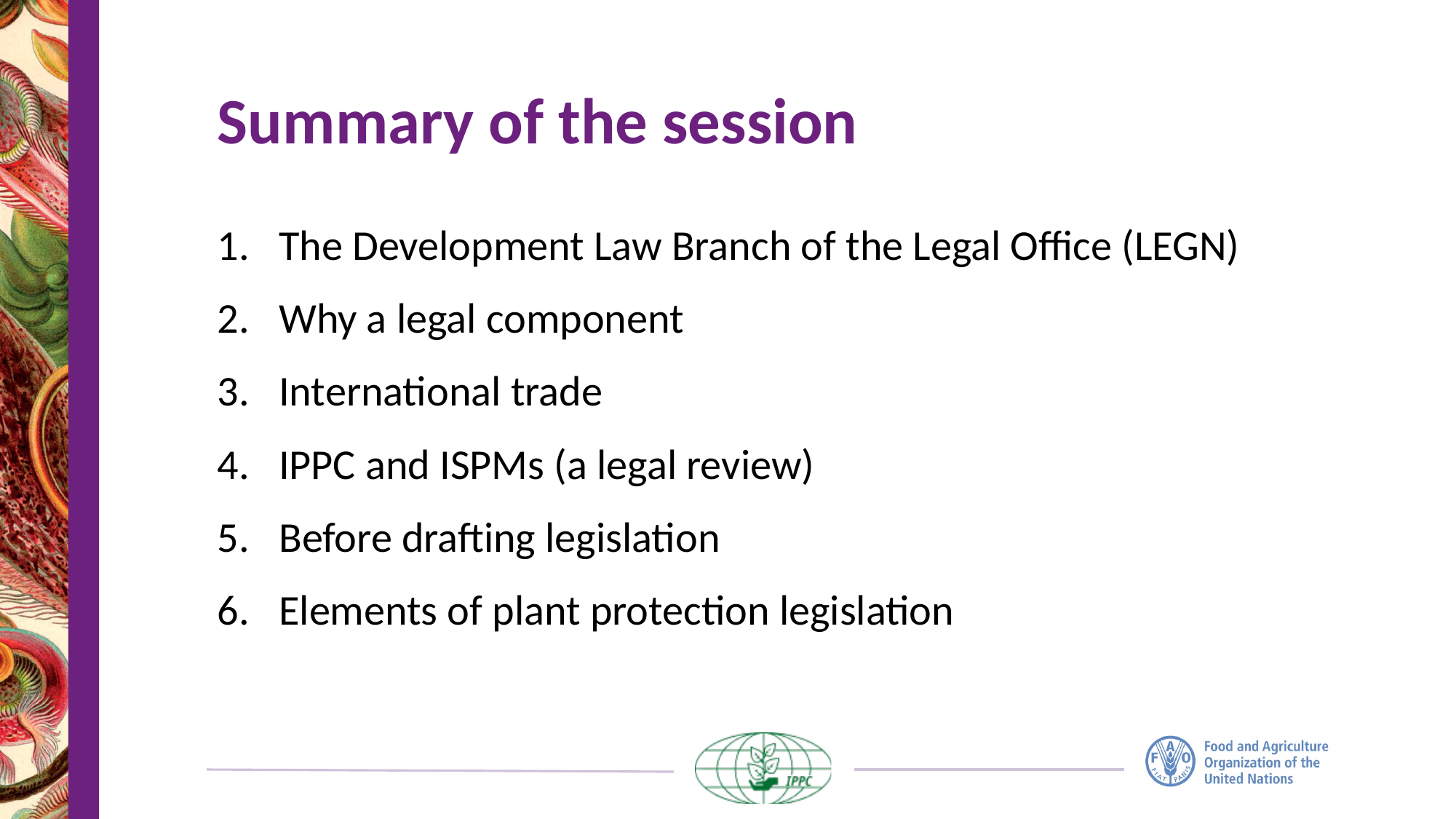

# Summary of the session
The Development Law Branch of the Legal Office (LEGN)
Why a legal component
International trade
IPPC and ISPMs (a legal review)
Before drafting legislation
Elements of plant protection legislation